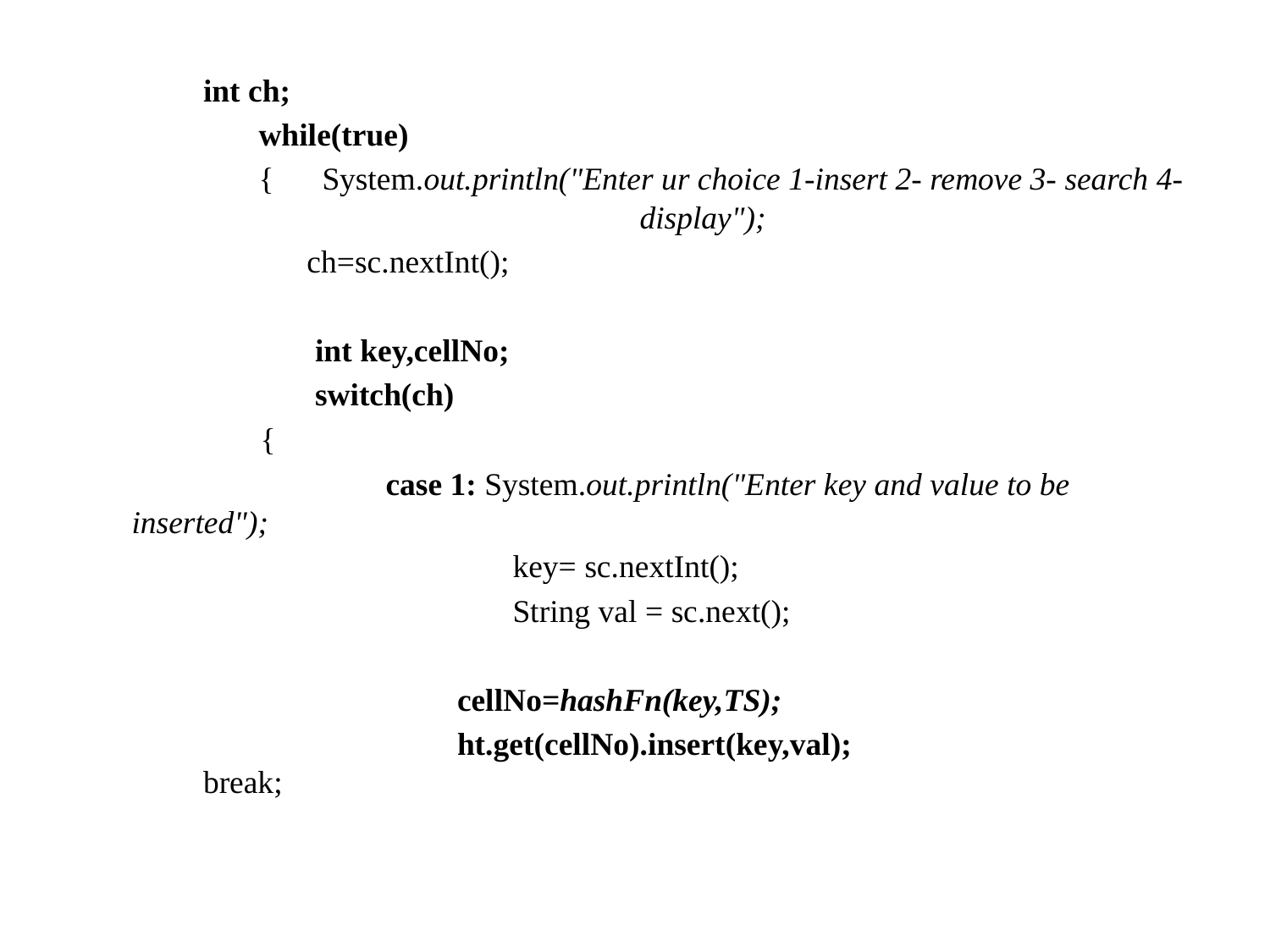

int ch;
	while(true)
	{      System.out.println("Enter ur choice 1-insert 2- remove 3- search 4-				display");
	      ch=sc.nextInt();

	       int key,cellNo;
	       switch(ch)
                {
		case 1: System.out.println("Enter key and value to be inserted");
			key= sc.nextInt();
			String val = sc.next();

			cellNo=hashFn(key,TS);
			ht.get(cellNo).insert(key,val); 			break;